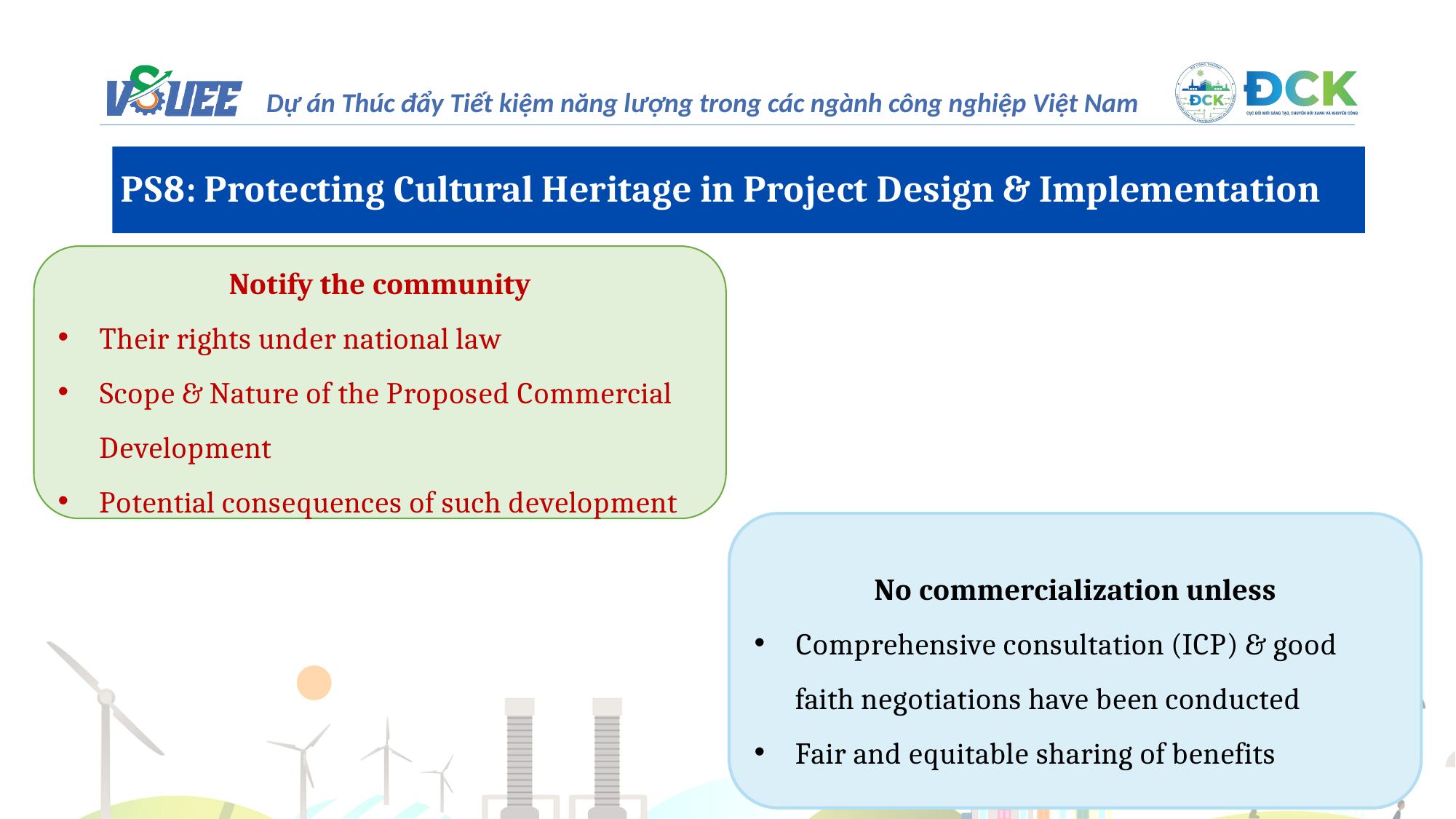

PS8: Protecting Cultural Heritage in Project Design & Implementation
Notify the community
Their rights under national law
Scope & Nature of the Proposed Commercial Development
Potential consequences of such development
No commercialization unless
Comprehensive consultation (ICP) & good faith negotiations have been conducted
Fair and equitable sharing of benefits